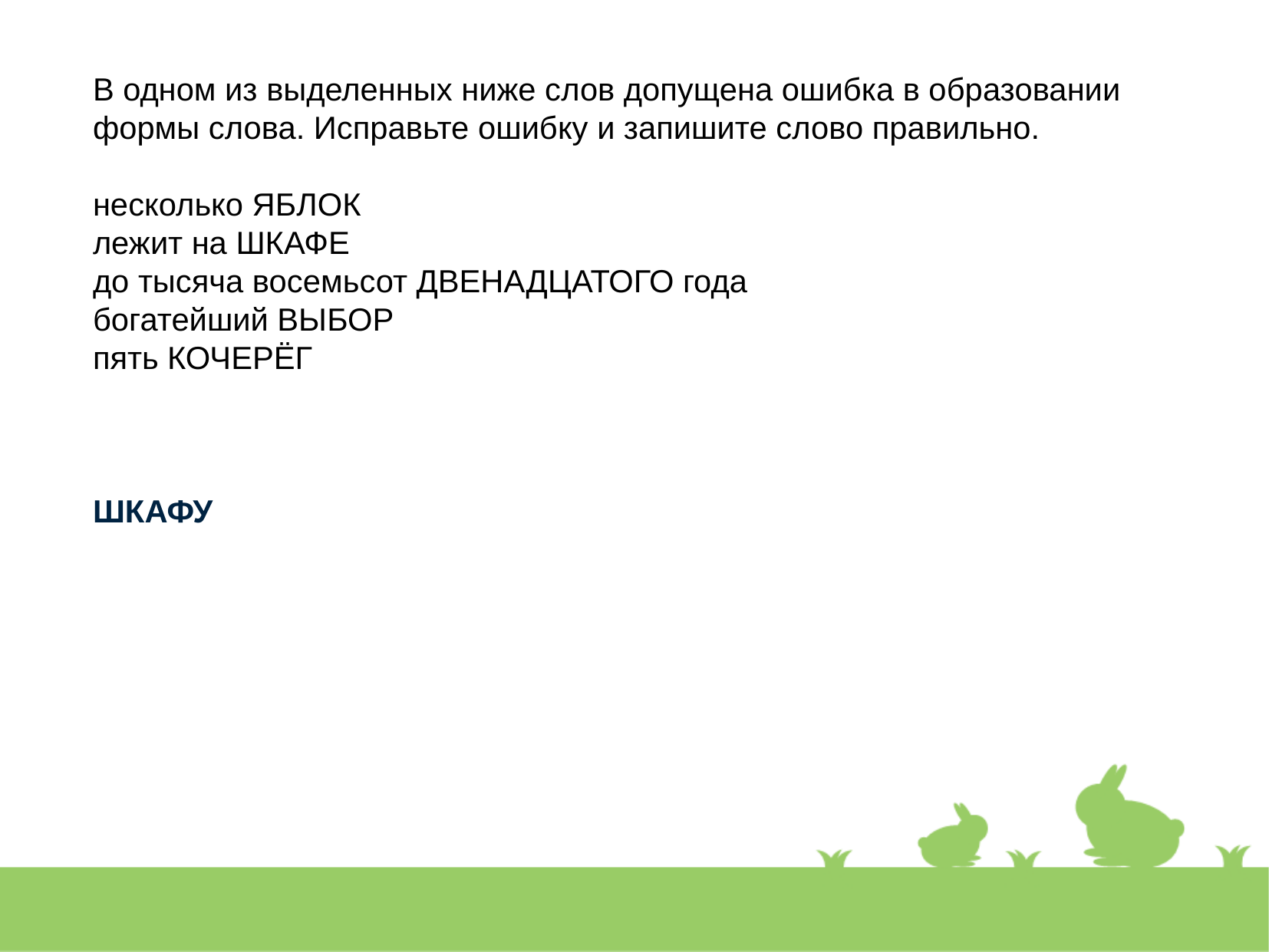

В одном из выделенных ниже слов допущена ошибка в образовании формы слова. Исправьте ошибку и запишите слово правильно.

несколько ЯБЛОК
лежит на ШКАФЕ
до тысяча восемьсот ДВЕНАДЦАТОГО года
богатейший ВЫБОР
пять КОЧЕРЁГ

ШКАФУ